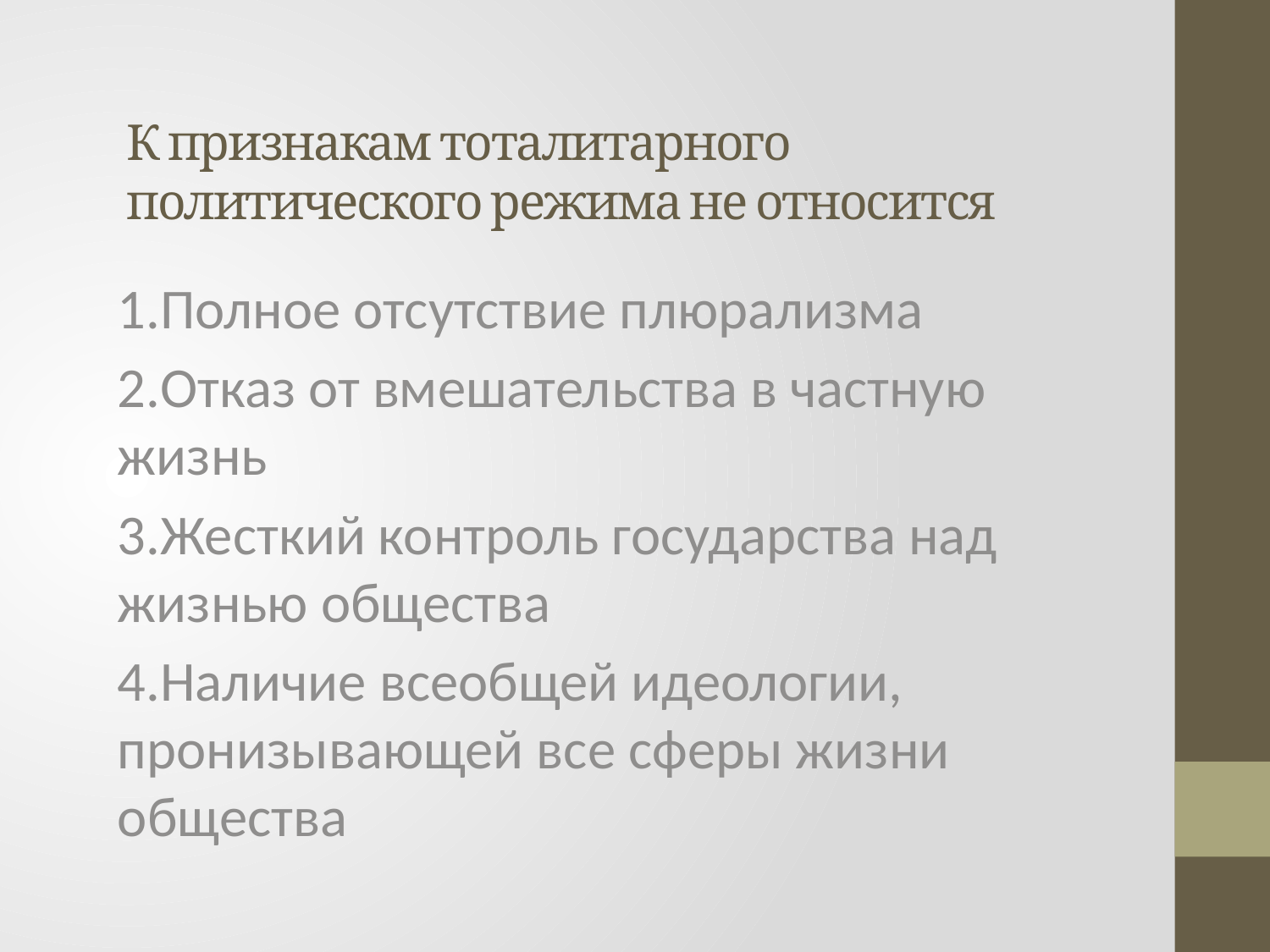

# К признакам тоталитарного политического режима не относится
1.Полное отсутствие плюрализма
2.Отказ от вмешательства в частную жизнь
3.Жесткий контроль государства над жизнью общества
4.Наличие всеобщей идеологии, пронизывающей все сферы жизни общества